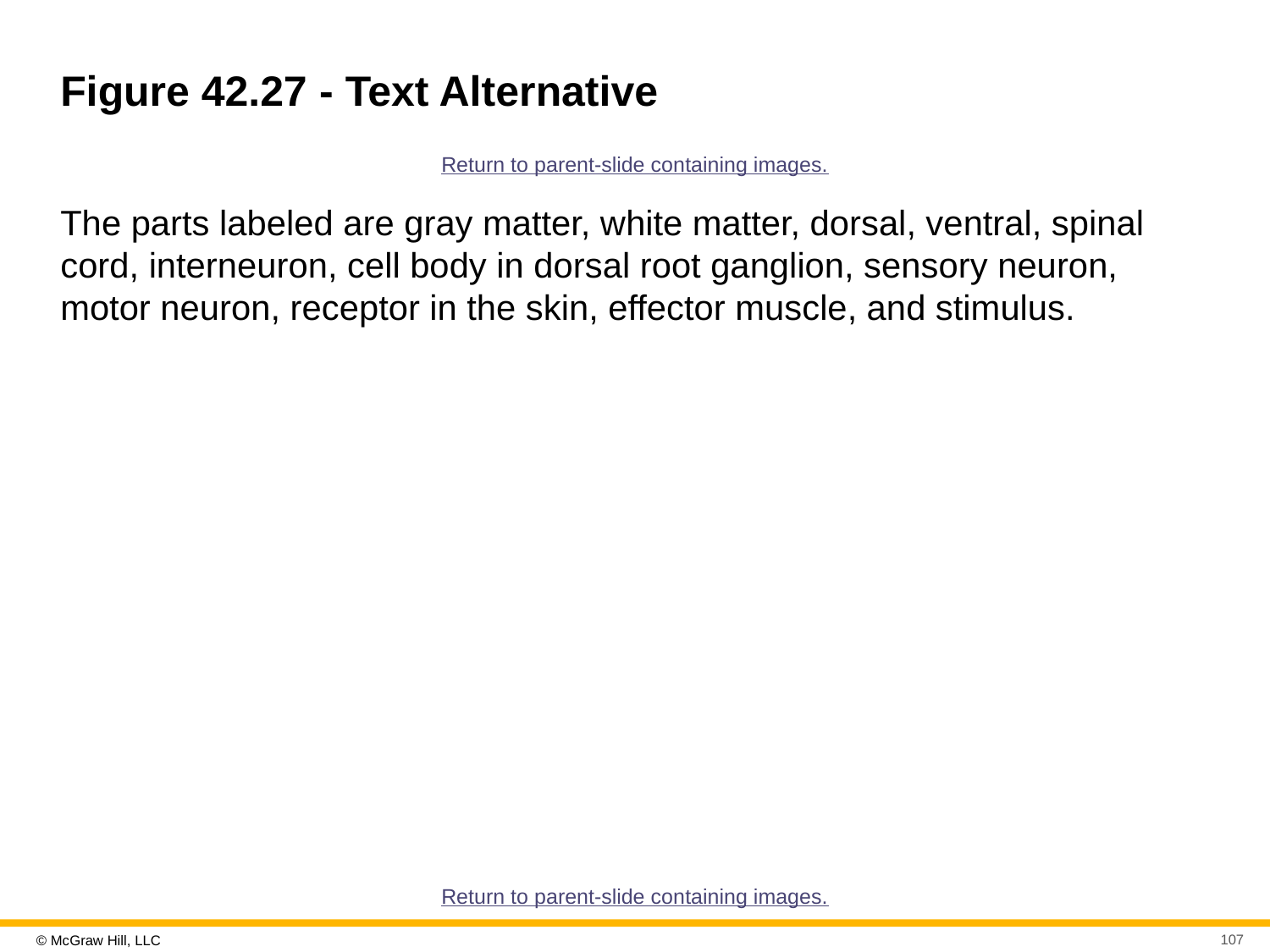

# Figure 42.27 - Text Alternative
Return to parent-slide containing images.
The parts labeled are gray matter, white matter, dorsal, ventral, spinal cord, interneuron, cell body in dorsal root ganglion, sensory neuron, motor neuron, receptor in the skin, effector muscle, and stimulus.
Return to parent-slide containing images.
107